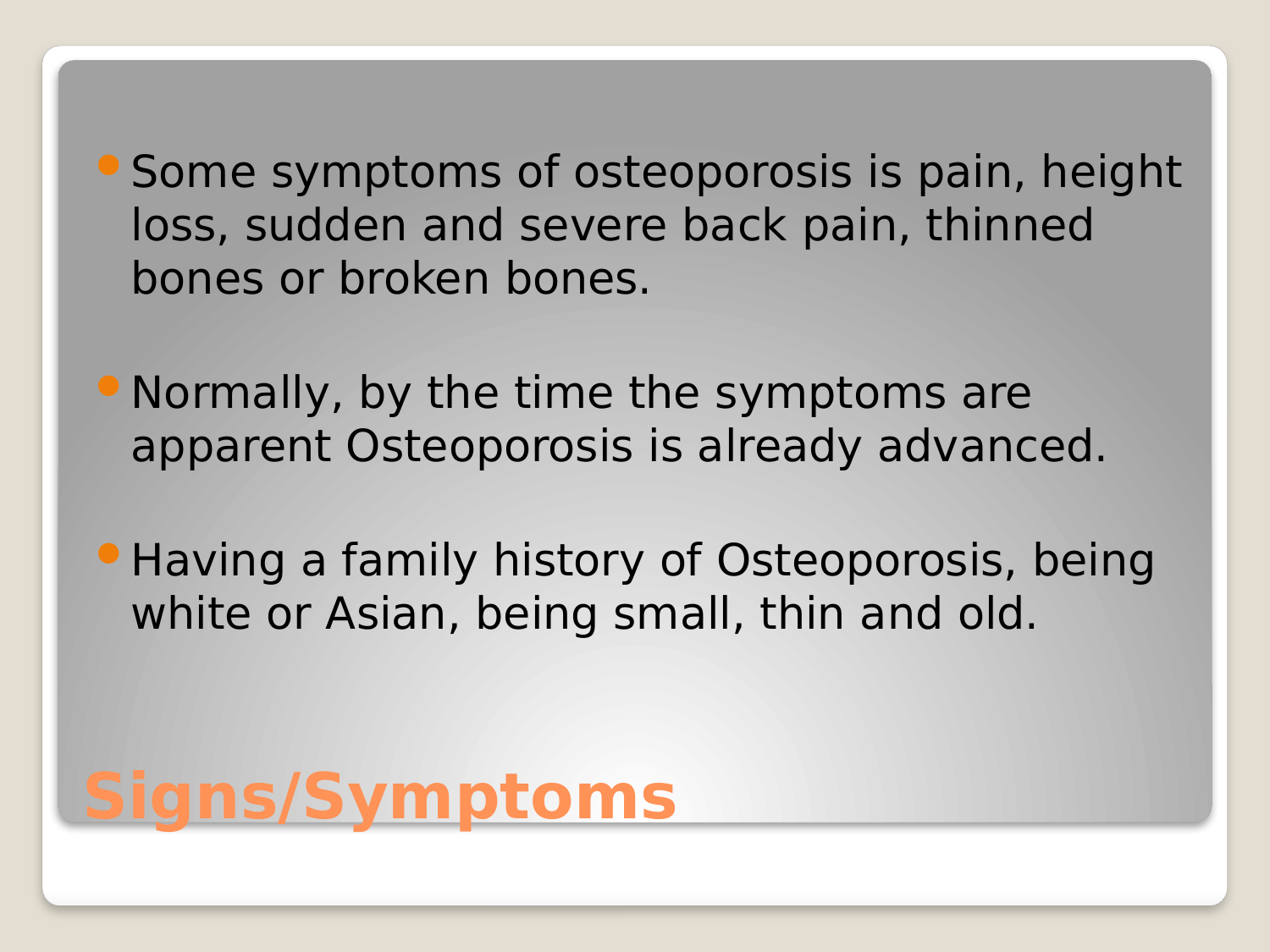

Some symptoms of osteoporosis is pain, height loss, sudden and severe back pain, thinned bones or broken bones.

Normally, by the time the symptoms are apparent Osteoporosis is already advanced.

Having a family history of Osteoporosis, being white or Asian, being small, thin and old.

# Signs/Symptoms